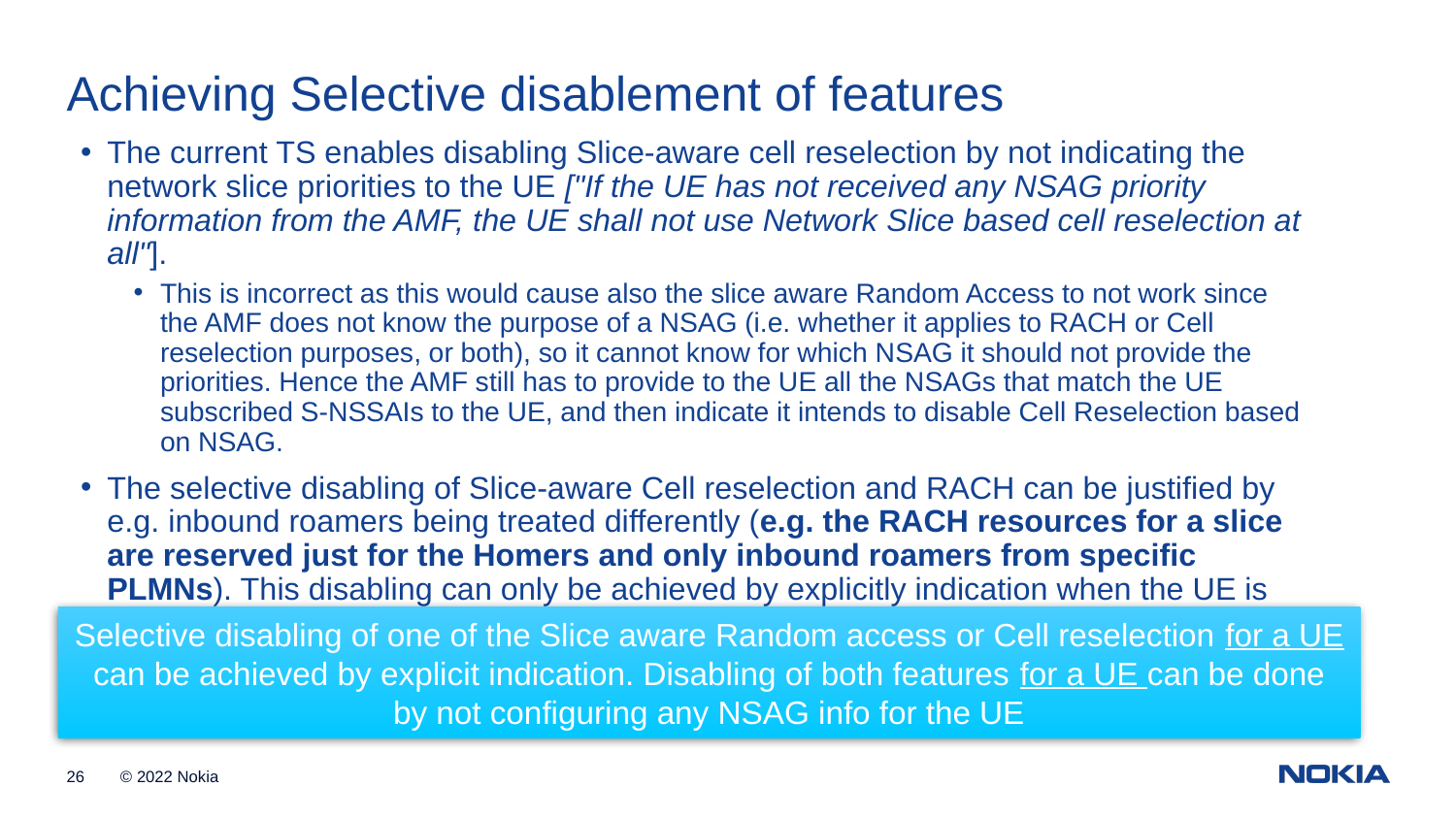

Achieving Selective disablement of features
The current TS enables disabling Slice-aware cell reselection by not indicating the network slice priorities to the UE ["If the UE has not received any NSAG priority information from the AMF, the UE shall not use Network Slice based cell reselection at all"].
This is incorrect as this would cause also the slice aware Random Access to not work since the AMF does not know the purpose of a NSAG (i.e. whether it applies to RACH or Cell reselection purposes, or both), so it cannot know for which NSAG it should not provide the priorities. Hence the AMF still has to provide to the UE all the NSAGs that match the UE subscribed S-NSSAIs to the UE, and then indicate it intends to disable Cell Reselection based on NSAG.
The selective disabling of Slice-aware Cell reselection and RACH can be justified by e.g. inbound roamers being treated differently (e.g. the RACH resources for a slice are reserved just for the Homers and only inbound roamers from specific PLMNs). This disabling can only be achieved by explicitly indication when the UE is configured with the NSAG information
Selective disabling of one of the Slice aware Random access or Cell reselection for a UE can be achieved by explicit indication. Disabling of both features for a UE can be done by not configuring any NSAG info for the UE